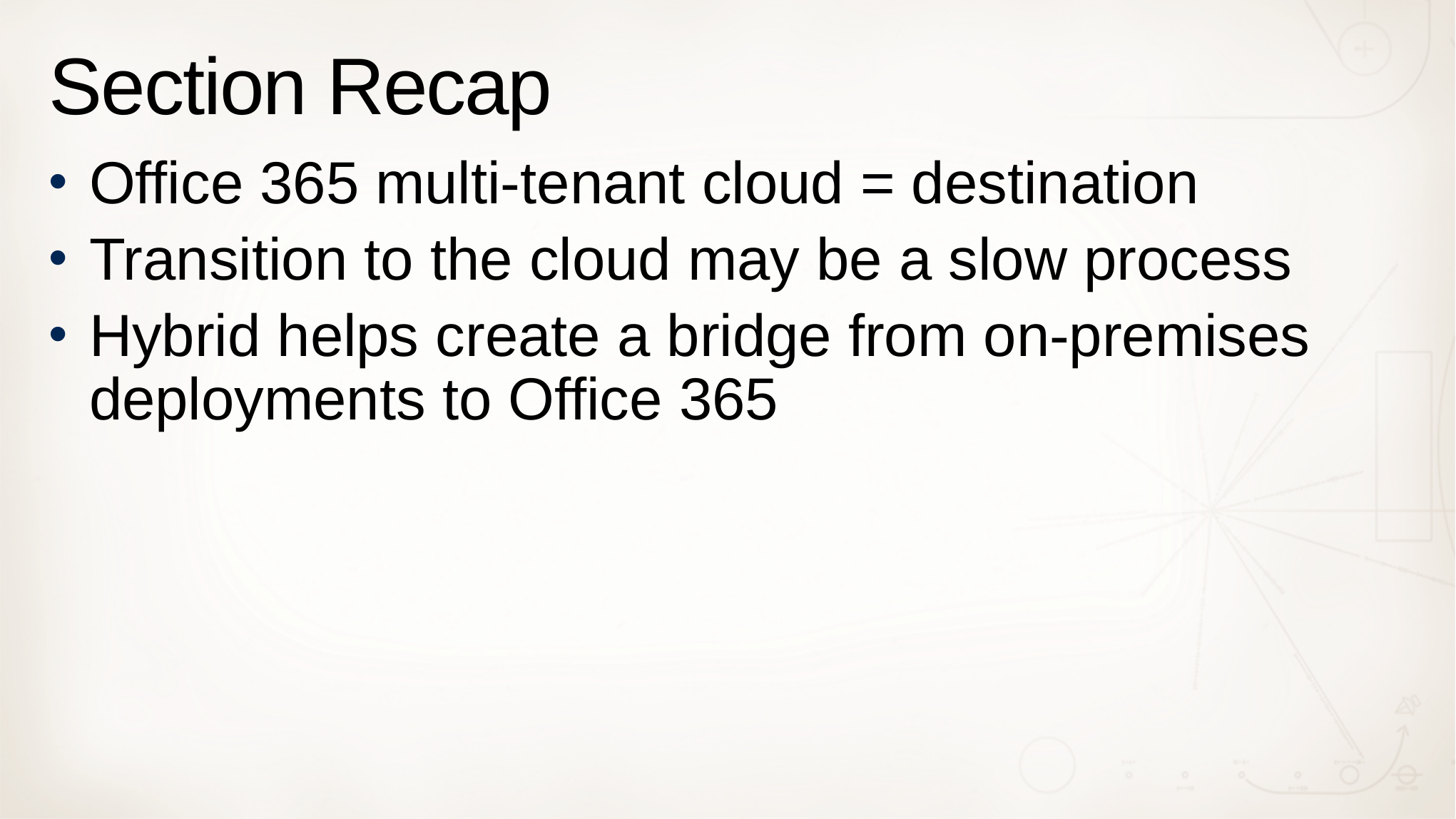

# Section Recap
Office 365 multi-tenant cloud = destination
Transition to the cloud may be a slow process
Hybrid helps create a bridge from on-premises deployments to Office 365